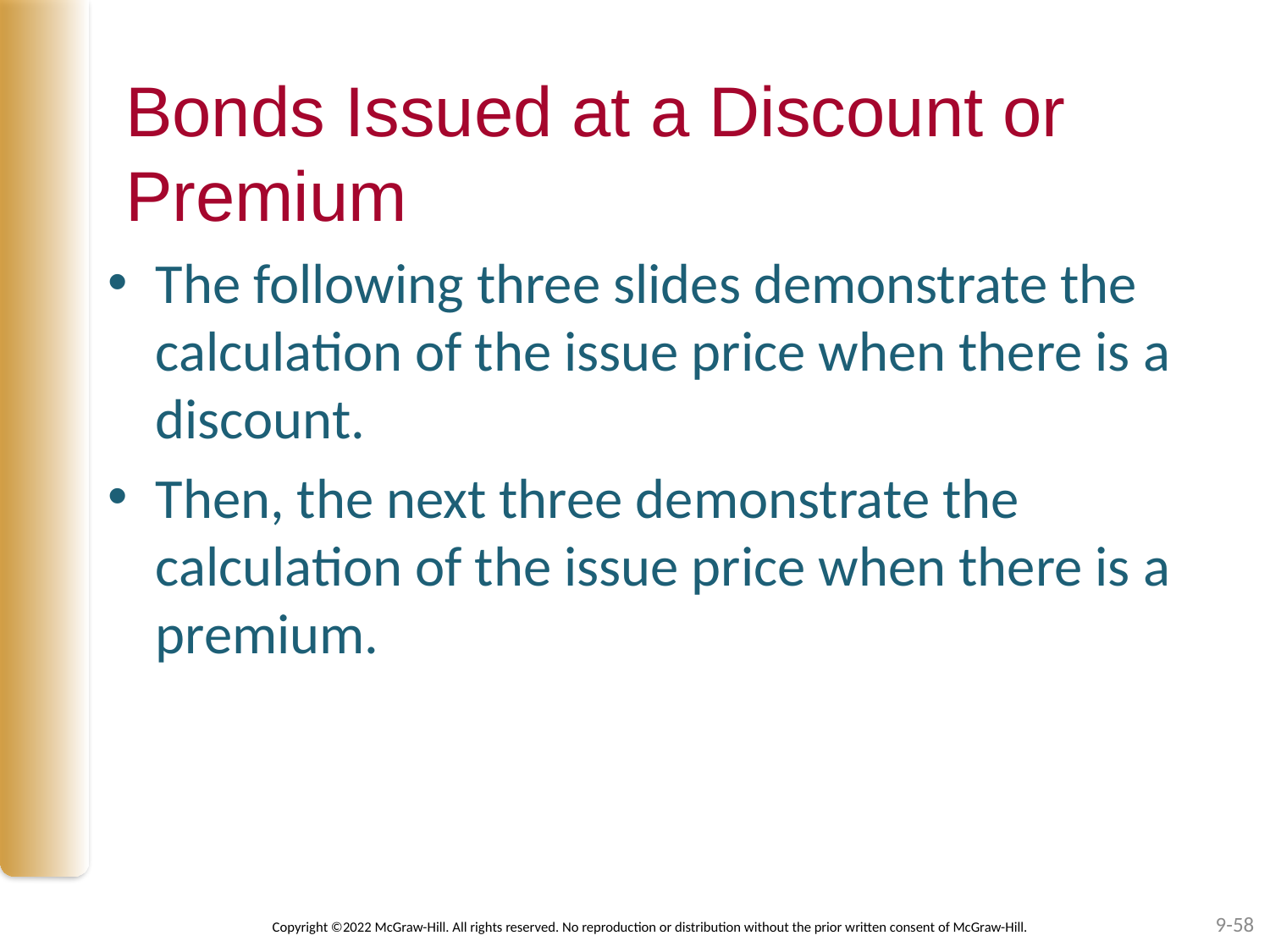

# Bonds Issued at a Discount or Premium
The following three slides demonstrate the calculation of the issue price when there is a discount.
Then, the next three demonstrate the calculation of the issue price when there is a premium.
9-58
Copyright ©2022 McGraw-Hill. All rights reserved. No reproduction or distribution without the prior written consent of McGraw-Hill.